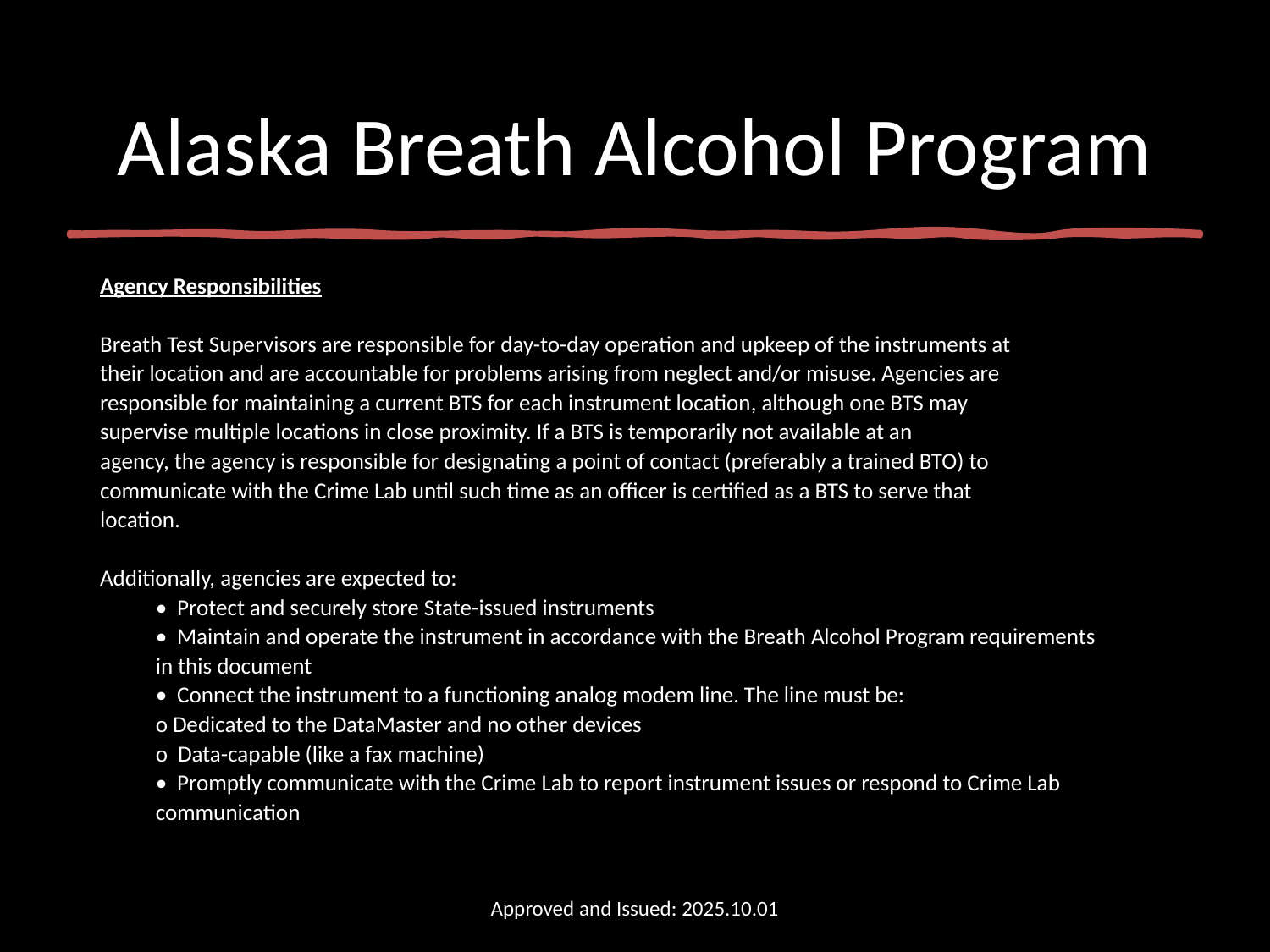

# Alaska Breath Alcohol Program

Agency Responsibilities

Breath Test Supervisors are responsible for day-to-day operation and upkeep of the instruments at
their location and are accountable for problems arising from neglect and/or misuse. Agencies are
responsible for maintaining a current BTS for each instrument location, although one BTS may
supervise multiple locations in close proximity. If a BTS is temporarily not available at an
agency, the agency is responsible for designating a point of contact (preferably a trained BTO) to
communicate with the Crime Lab until such time as an officer is certified as a BTS to serve that
location.

Additionally, agencies are expected to:
•  Protect and securely store State-issued instruments
•  Maintain and operate the instrument in accordance with the Breath Alcohol Program requirements
in this document
•  Connect the instrument to a functioning analog modem line. The line must be:
o Dedicated to the DataMaster and no other devices
o  Data-capable (like a fax machine)
•  Promptly communicate with the Crime Lab to report instrument issues or respond to Crime Lab
communication

Approved and Issued: 2025.10.01